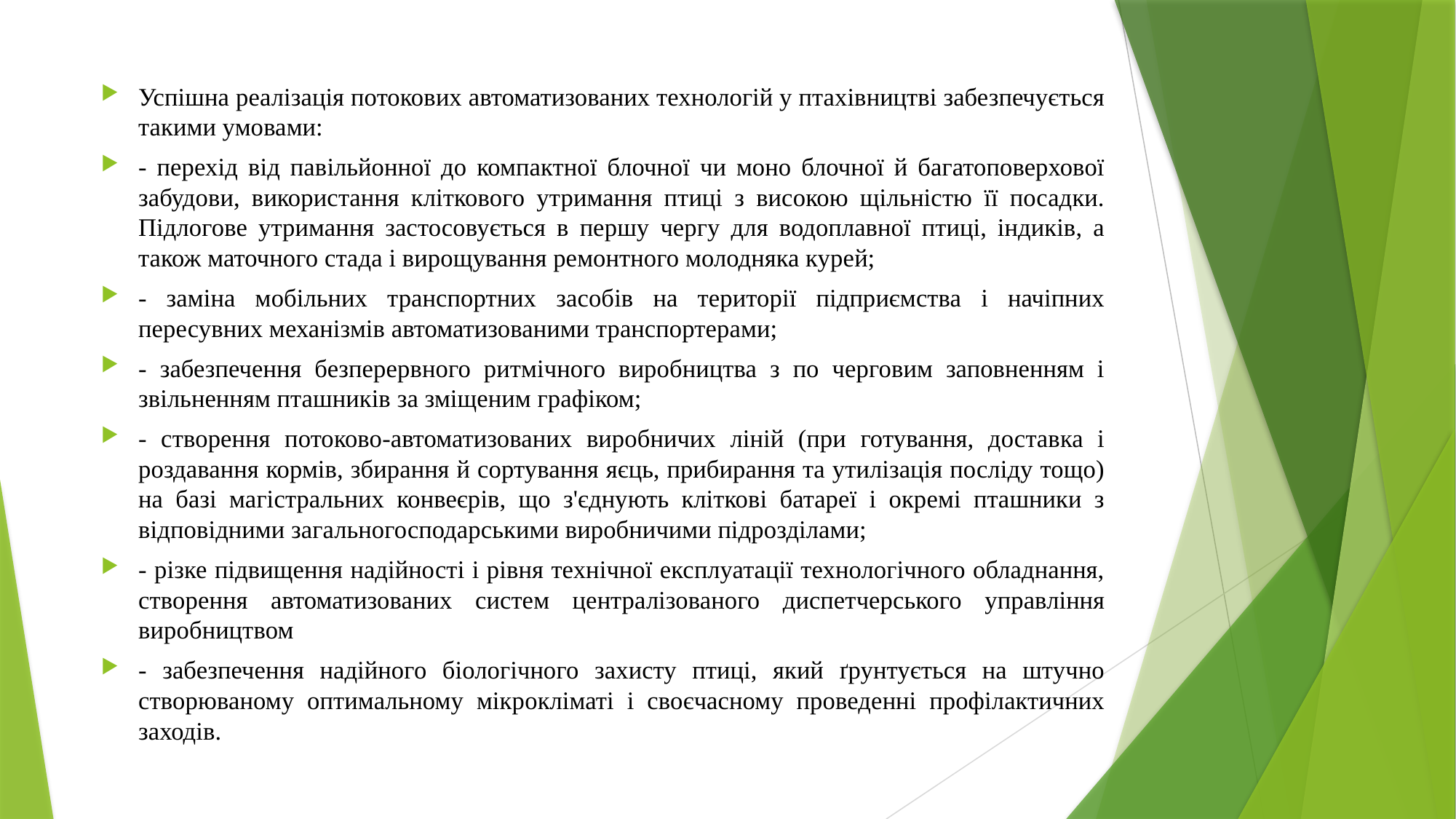

Успішна реалізація потокових автоматизованих технологій у птахівництві забезпечується такими умовами:
- перехід від павільйонної до компактної блочної чи моно блочної й багатоповерхової забудови, використання кліткового утримання птиці з високою щільністю її посадки. Підлогове утримання застосовується в першу чергу для водоплавної птиці, індиків, а також маточного стада і вирощування ремонтного молодняка курей;
- заміна мобільних транспортних засобів на території підприємства і начіпних пересувних механізмів автоматизованими транспортерами;
- забезпечення безперервного ритмічного виробництва з по черговим заповненням і звільненням пташників за зміщеним графіком;
- створення потоково-автоматизованих виробничих ліній (при готування, доставка і роздавання кормів, збирання й сортування яєць, прибирання та утилізація посліду тощо) на базі магістральних конвеєрів, що з'єднують кліткові батареї і окремі пташники з відповідними загальногосподарськими виробничими підрозділами;
- різке підвищення надійності і рівня технічної експлуатації технологічного обладнання, створення автоматизованих систем централізованого диспетчерського управління виробництвом
- забезпечення надійного біологічного захисту птиці, який ґрунтується на штучно створюваному оптимальному мікрокліматі і своєчасному проведенні профілактичних заходів.